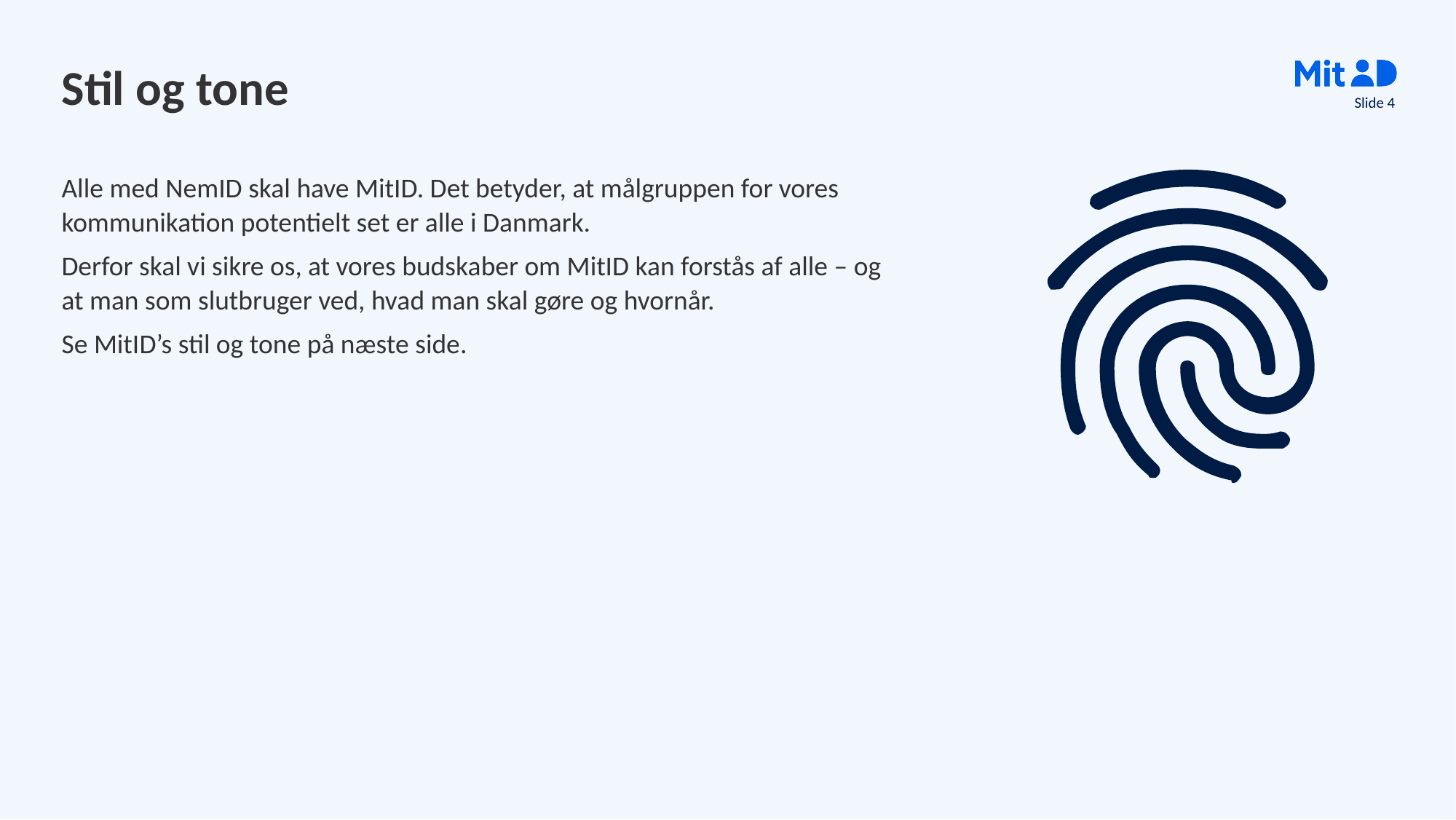

# Stil og tone
Slide 4
Alle med NemID skal have MitID. Det betyder, at målgruppen for vores kommunikation potentielt set er alle i Danmark.
Derfor skal vi sikre os, at vores budskaber om MitID kan forstås af alle – og at man som slutbruger ved, hvad man skal gøre og hvornår.
Se MitID’s stil og tone på næste side.